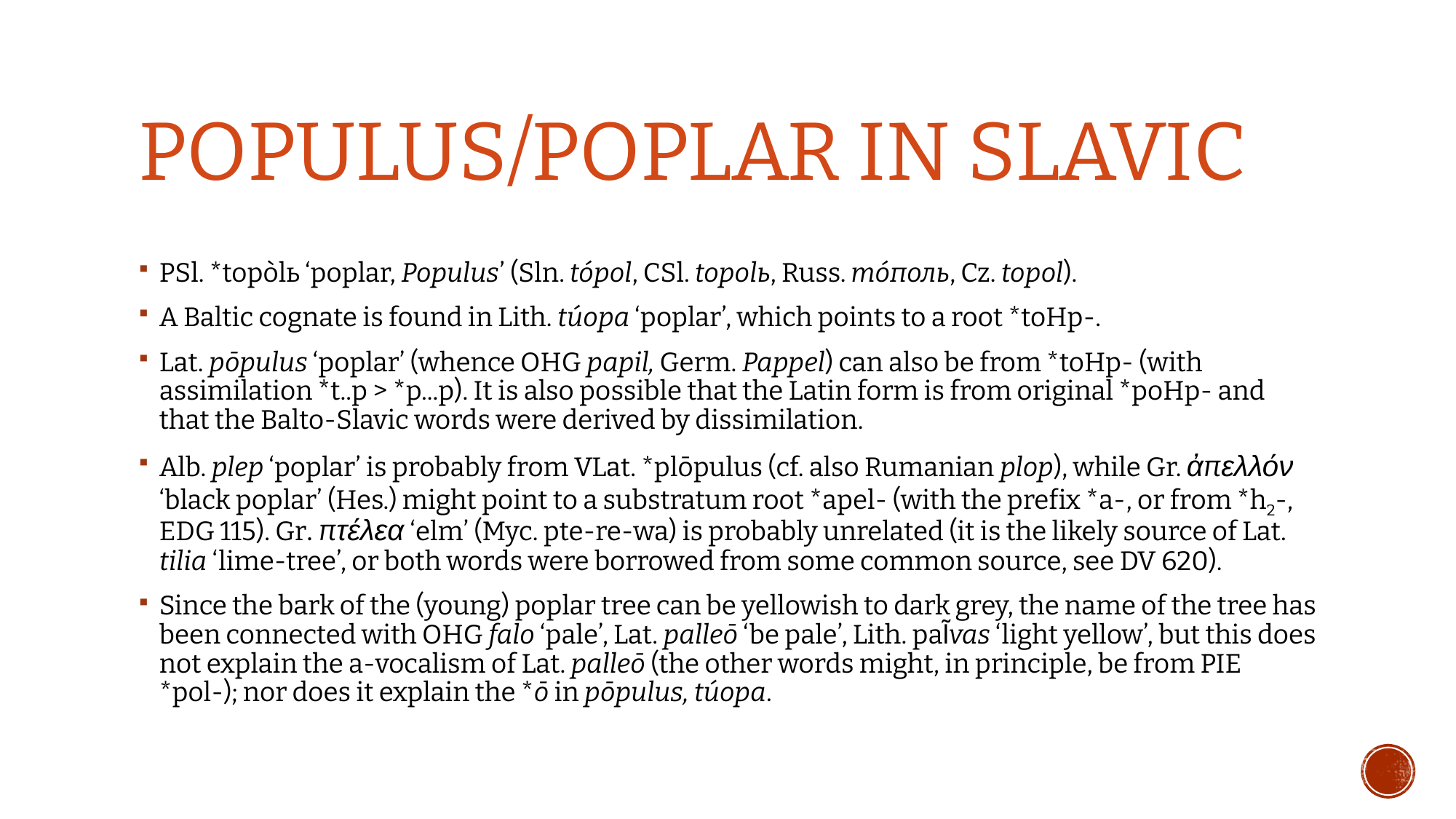

# POPUlus/poplar in slavic
PSl. *topòlь ‘poplar, Populus’ (Sln. tópol, CSl. topolь, Russ. тóполь, Cz. topol).
A Baltic cognate is found in Lith. túopa ‘poplar’, which points to a root *toHp-.
Lat. pōpulus ‘poplar’ (whence OHG papil, Germ. Pappel) can also be from *toHp- (with assimilation *t..p > *p...p). It is also possible that the Latin form is from original *poHp- and that the Balto-Slavic words were derived by dissimilation.
Alb. plep ‘poplar’ is probably from VLat. *plōpulus (cf. also Rumanian plop), while Gr. ἀπελλόν ‘black poplar’ (Hes.) might point to a substratum root *apel- (with the prefix *a-, or from *h2-, EDG 115). Gr. πτέλεα ‘elm’ (Myc. pte-re-wa) is probably unrelated (it is the likely source of Lat. tilia ‘lime-tree’, or both words were borrowed from some common source, see DV 620).
Since the bark of the (young) poplar tree can be yellowish to dark grey, the name of the tree has been connected with OHG falo ‘pale’, Lat. palleō ‘be pale’, Lith. pal͂vas ‘light yellow’, but this does not explain the a-vocalism of Lat. palleō (the other words might, in principle, be from PIE *pol-); nor does it explain the *ō in pōpulus, túopa.